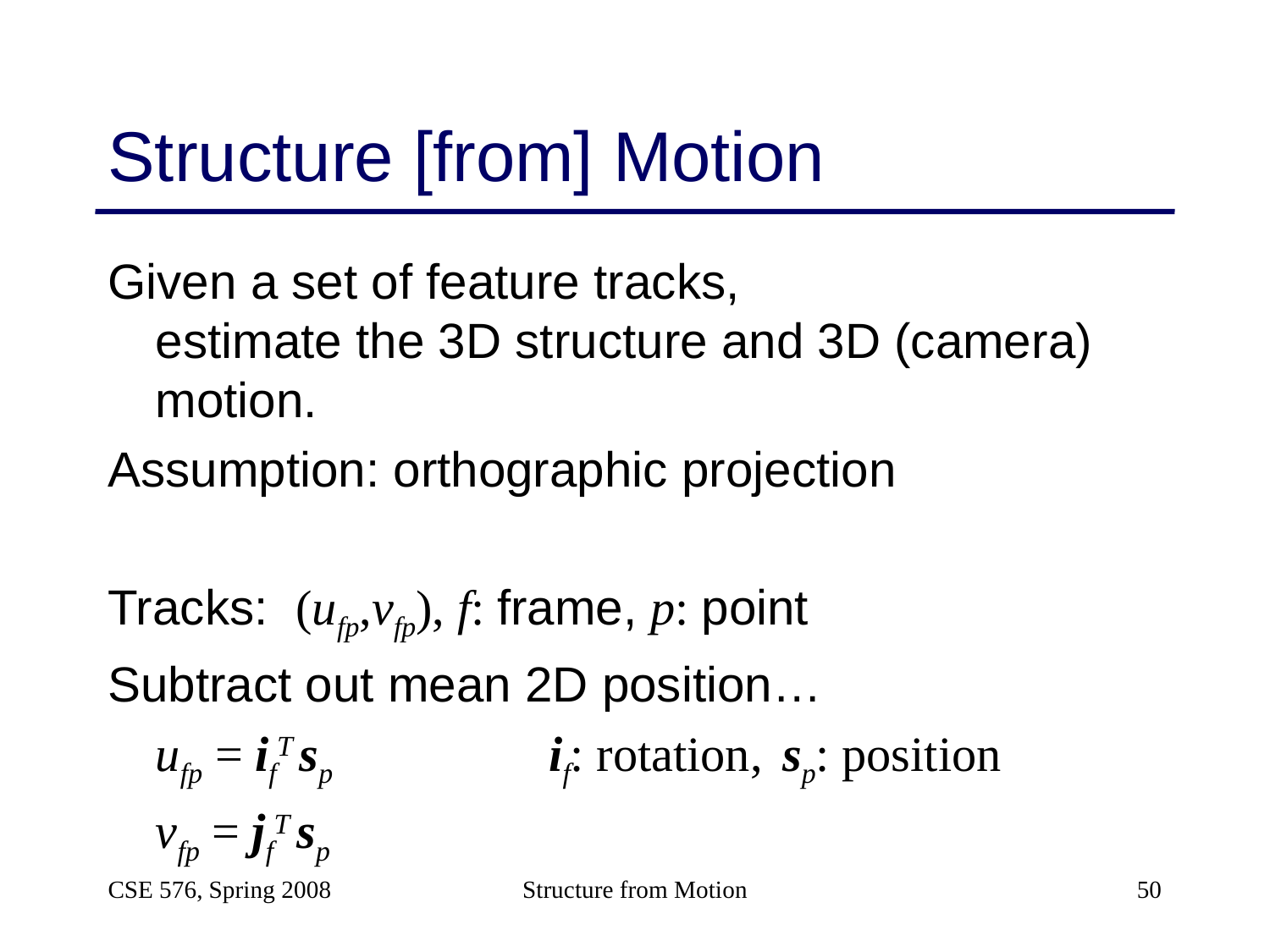

# Structure [from] Motion
Given a set of feature tracks,
estimate the 3D structure and 3D (camera) motion.
Assumption: orthographic projection

Tracks:  (ufp,vfp), f: frame, p: point
Subtract out mean 2D position…
	ufp = ifT sp		 if: rotation,  sp: position
	vfp = jfT sp
CSE 576, Spring 2008
Structure from Motion
50